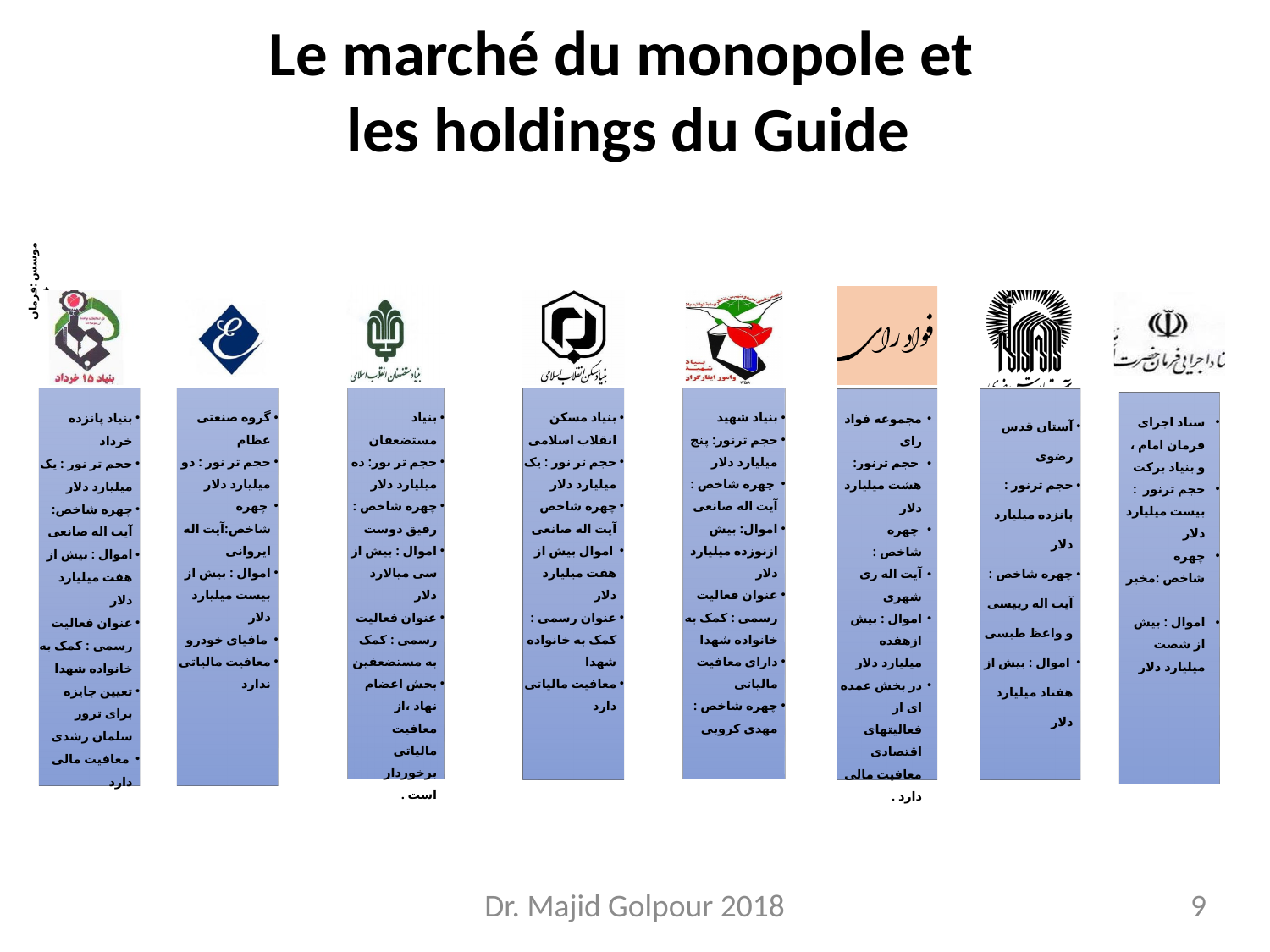

Le marché du monopole et
les holdings du Guide

موسس :فرمان خمینی

بنیاد مستضعفان
حجم تر نور: ده میلیارد دلار
چهره شاخص : رفیق دوست
اموال : بیش از سی میالارد دلار
عنوان فعالیت رسمی : کمک به مستضعفین
بخش اعضام نهاد ،از معافیت مالیاتی برخوردار است .

بنیاد شهید
حجم ترنور: پنج میلیارد دلار
 چهره شاخص : آیت اله صانعی
اموال: بیش ازنوزده میلیارد دلار
عنوان فعالیت رسمی : کمک به خانواده شهدا
دارای معافیت مالیاتی
چهره شاخص : مهدی کروبی

بنیاد پانزده خرداد
حجم تر نور : یک میلیارد دلار
چهره شاخص: آیت اله صانعی
اموال : بیش از هفت میلیارد دلار
عنوان فعالیت رسمی : کمک به خانواده شهدا
تعیین جایزه برای ترور سلمان رشدی
 معافیت مالی دارد

گروه صنعتی عظام
حجم تر نور : دو میلیارد دلار
 چهره شاخص:آیت اله ایروانی
اموال : بیش از بیست میلیارد دلار
 مافیای خودرو
معافیت مالیاتی ندارد

بنیاد مسکن انقلاب اسلامی
حجم تر نور : یک میلیارد دلار
چهره شاخص آیت اله صانعی
 اموال بیش از هفت میلیارد دلار
عنوان رسمی : کمک به خانواده شهدا
معافیت مالیاتی دارد

مجموعه فواد رای
 حجم ترنور: هشت میلیارد دلار
 چهره شاخص :
آیت اله ری شهری
اموال : بیش ازهفده میلیارد دلار
در بخش عمده ای از فعالیتهای اقتصادی معافیت مالی دارد .

آستان قدس رضوی
حجم ترنور : پانزده میلیارد دلار
چهره شاخص : آیت اله رییسی و واعظ طبسی
 اموال : بیش از هفتاد میلیارد دلار

ستاد اجرای فرمان امام ،  و بنیاد برکت
حجم ترنور  :  بیست میلیارد دلار
چهره شاخص :مخبر

اموال : بیش از شصت میلیارد دلار

Dr. Majid Golpour 2018
9